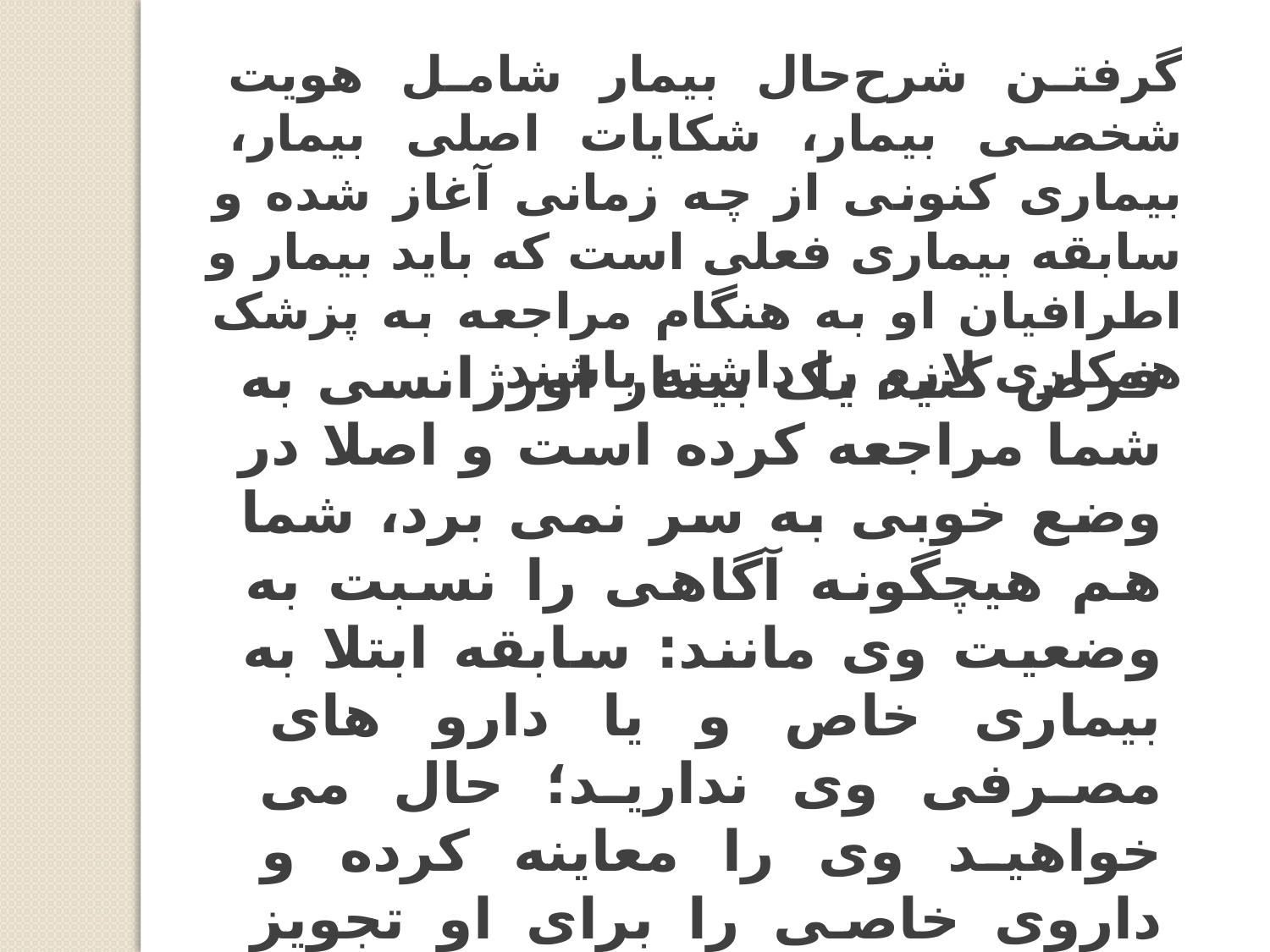

گرفتن شرح‌حال بیمار شامل هویت شخصی بیمار، شکایات اصلی بیمار، بیماری کنونی از چه زمانی آغاز شده و سابقه بیماری فعلی است که باید بیمار و اطرافیان او به هنگام مراجعه به پزشک همکاری لازم را داشته باشند
فرض کنید یک بیمار اورژانسی به شما مراجعه کرده است و اصلا در وضع خوبی به سر نمی برد، شما هم هیچگونه آگاهی را نسبت به وضعیت وی مانند: سابقه ابتلا به بیماری خاص و یا دارو های مصرفی وی ندارید؛ حال می خواهید وی را معاینه کرده و داروی خاصی را برای او تجویز کنید! اینجاست که اهمیت شرح حال گیری از بیمار آشکار می شود